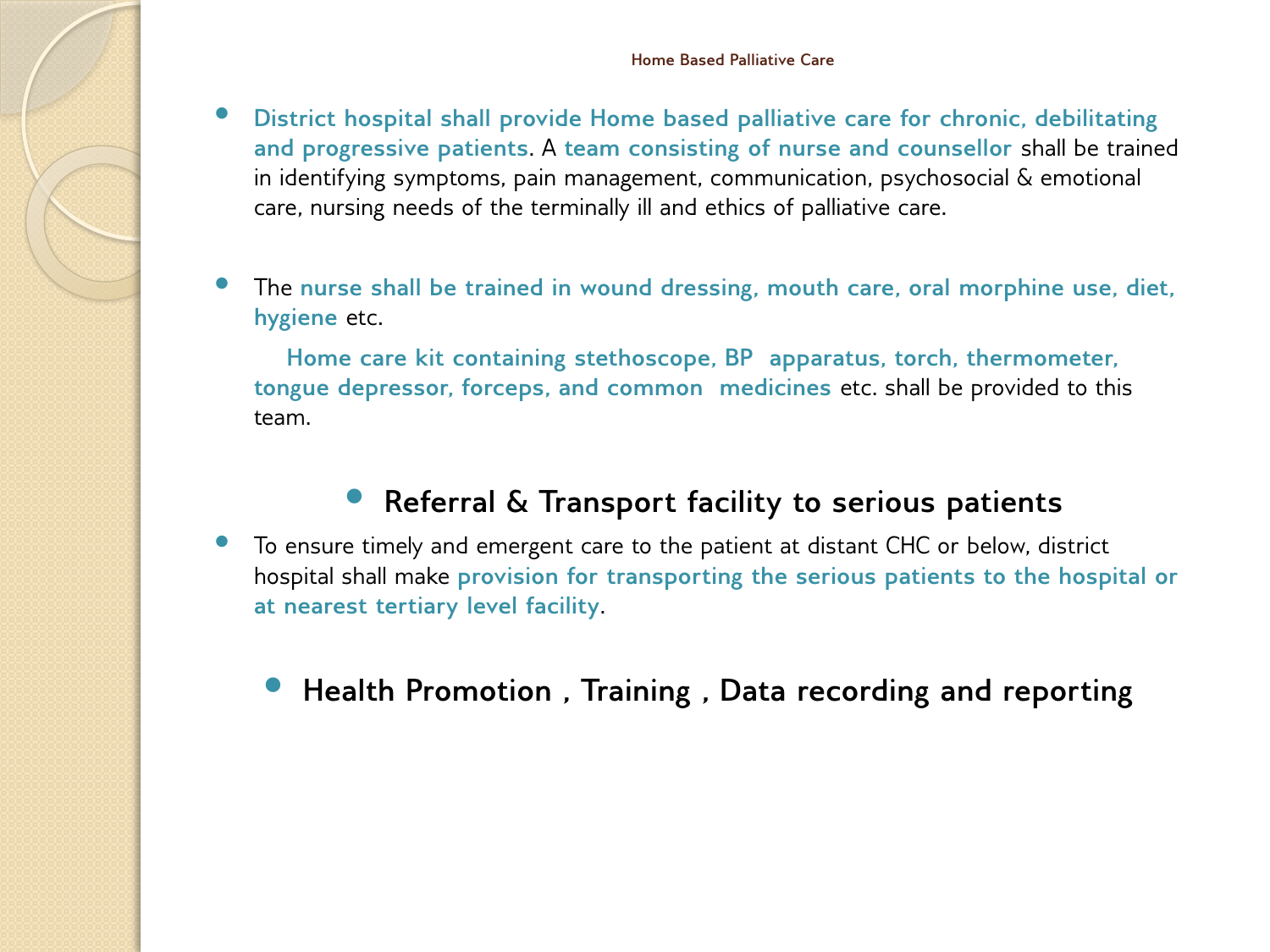

# Home Based Palliative Care
District hospital shall provide Home based palliative care for chronic, debilitating and progressive patients. A team consisting of nurse and counsellor shall be trained in identifying symptoms, pain management, communication, psychosocial & emotional care, nursing needs of the terminally ill and ethics of palliative care.

The nurse shall be trained in wound dressing, mouth care, oral morphine use, diet, hygiene etc.
         Home care kit containing stethoscope, BP  apparatus, torch, thermometer, tongue depressor, forceps, and common  medicines etc. shall be provided to this team.

Referral & Transport facility to serious patients
To ensure timely and emergent care to the patient at distant CHC or below, district hospital shall make provision for transporting the serious patients to the hospital or at nearest tertiary level facility.

Health Promotion , Training , Data recording and reporting